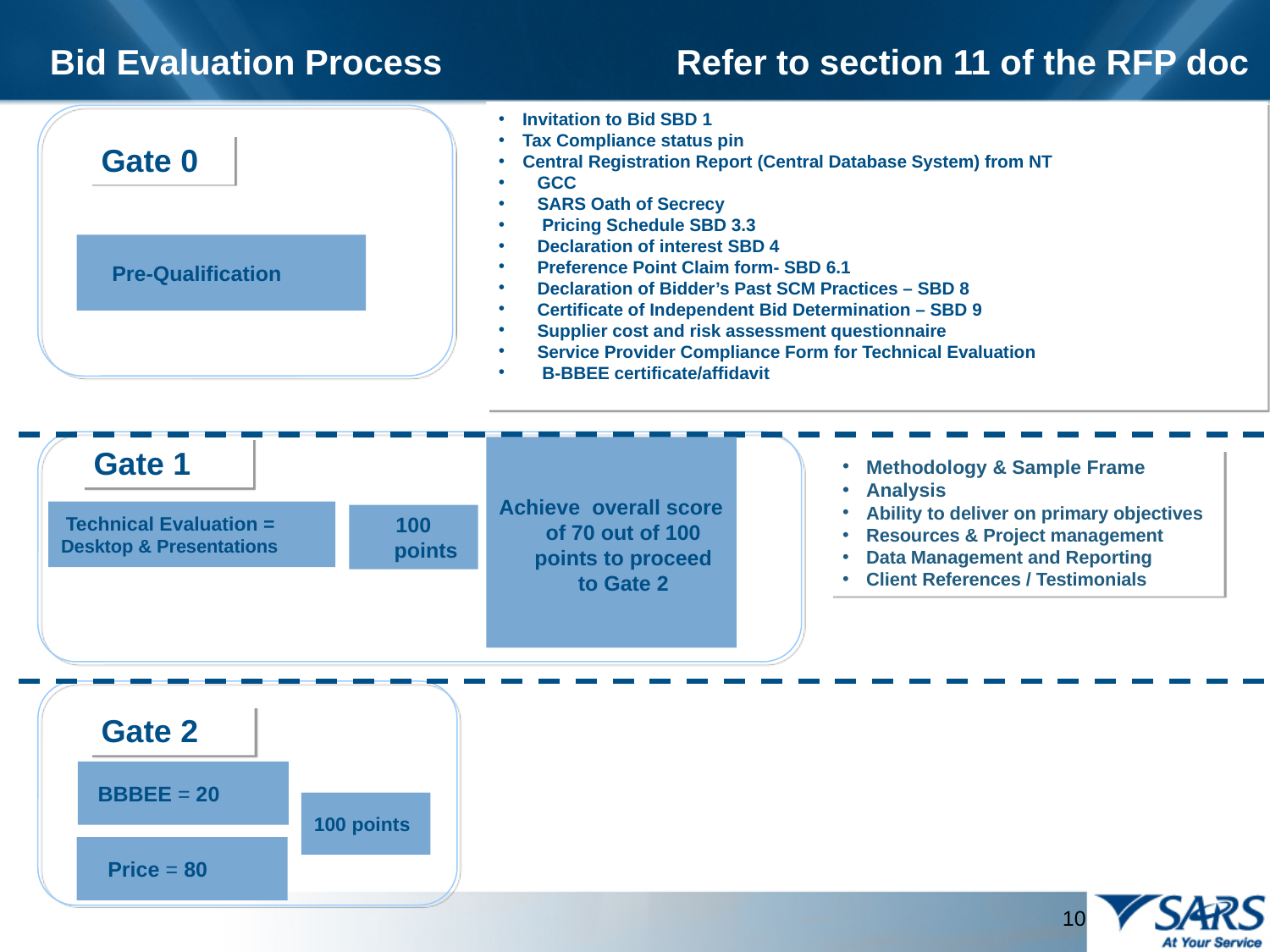

Bid Evaluation Process                        Refer to section 11 of the RFP doc
Invitation to Bid SBD 1
Tax Compliance status pin
Central Registration Report (Central Database System) from NT
   GCC
   SARS Oath of Secrecy
    Pricing Schedule SBD 3.3
   Declaration of interest SBD 4
   Preference Point Claim form- SBD 6.1
   Declaration of Bidder’s Past SCM Practices – SBD 8
   Certificate of Independent Bid Determination – SBD 9
   Supplier cost and risk assessment questionnaire
   Service Provider Compliance Form for Technical Evaluation
    B-BBEE certificate/affidavit

Gate 0
Pre-Qualification

Gate 1

Achieve  overall score of 70 out of 100 points to proceed to Gate 2
Methodology & Sample Frame
Analysis
Ability to deliver on primary objectives
Resources & Project management
Data Management and Reporting
Client References / Testimonials
 Technical Evaluation =
Desktop & Presentations
100 points

Gate 2
BBBEE = 20
100 points
Price = 80
                10